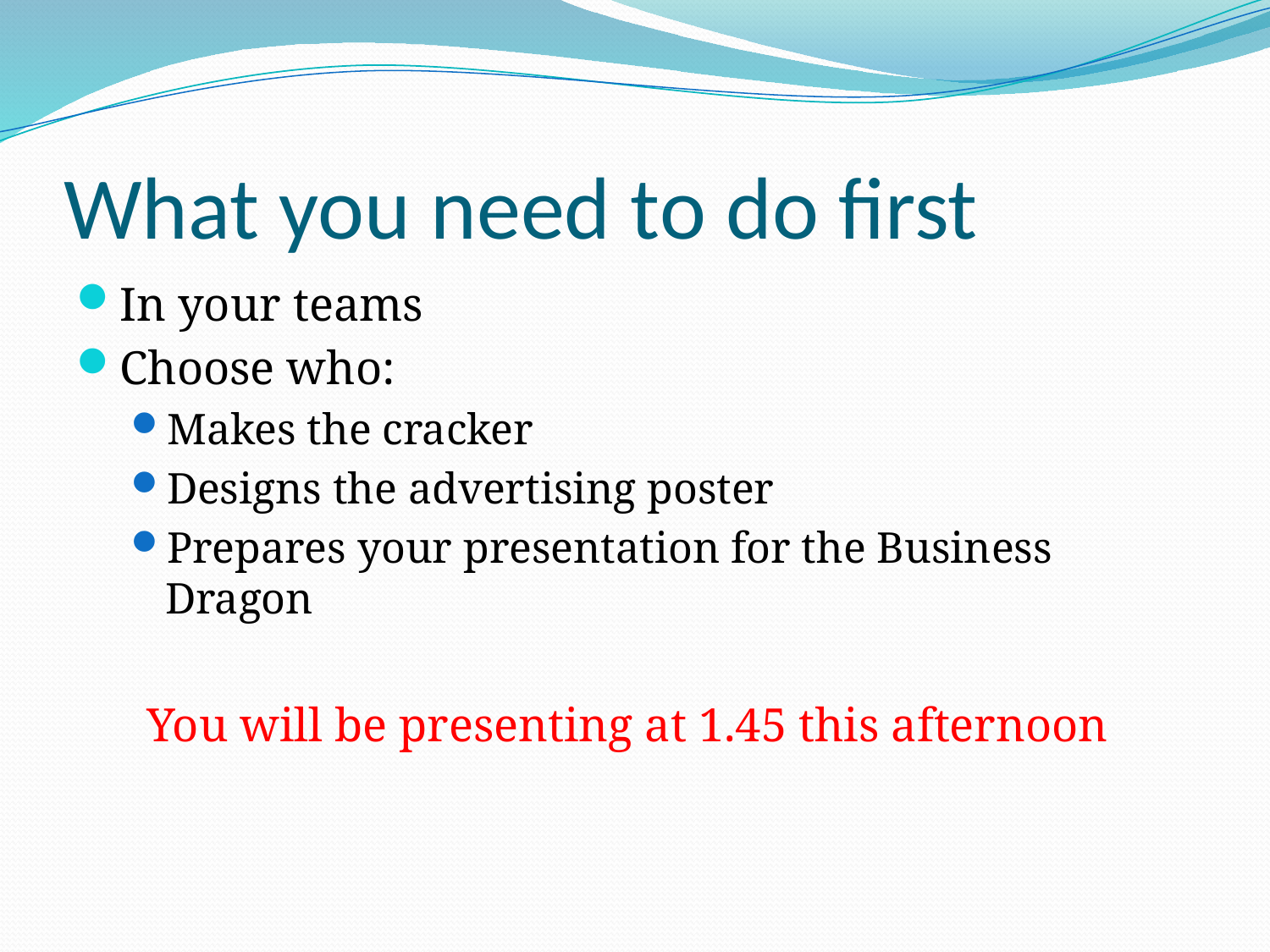

# What you need to do first
In your teams
Choose who:
Makes the cracker
Designs the advertising poster
Prepares your presentation for the Business Dragon

      You will be presenting at 1.45 this afternoon